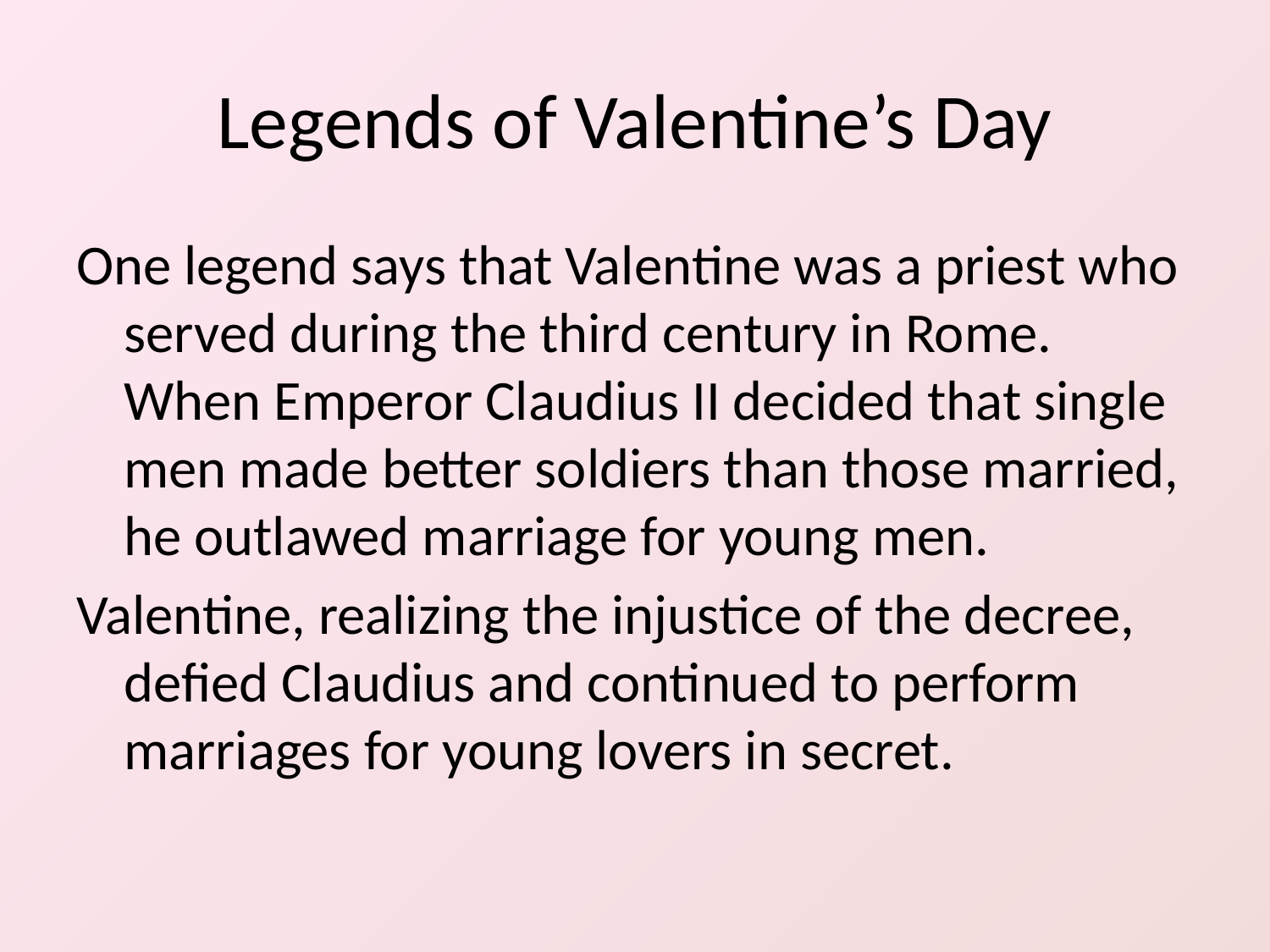

# Legends of Valentine’s Day
One legend says that Valentine was a priest who served during the third century in Rome. When Emperor Claudius II decided that single men made better soldiers than those married, he outlawed marriage for young men.
Valentine, realizing the injustice of the decree, defied Claudius and continued to perform marriages for young lovers in secret.